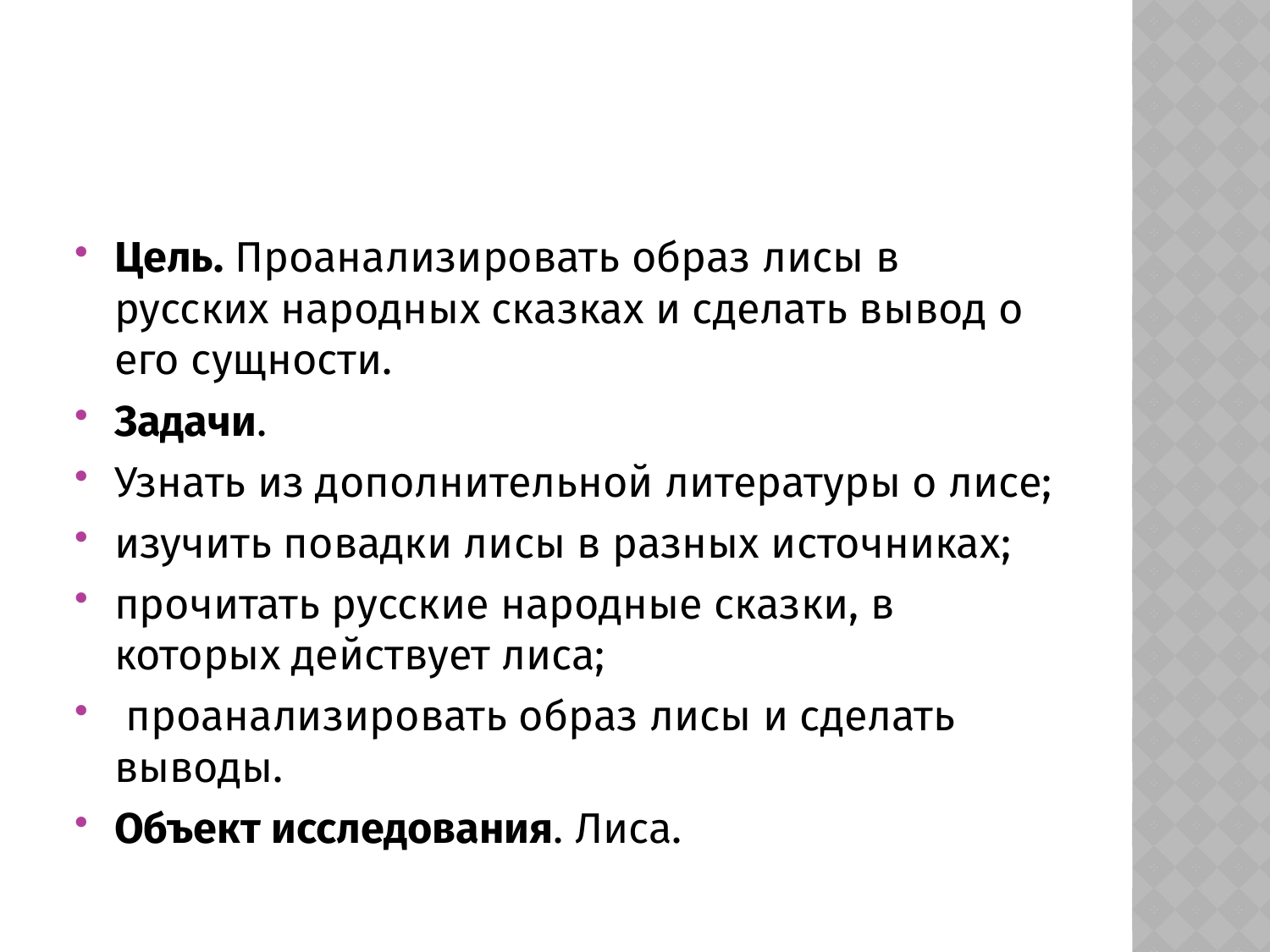

#
Цель. Проанализировать образ лисы в русских народных сказках и сделать вывод о его сущности.
Задачи.
Узнать из дополнительной литературы о лисе;
изучить повадки лисы в разных источниках;
прочитать русские народные сказки, в которых действует лиса;
 проанализировать образ лисы и сделать выводы.
Объект исследования. Лиса.